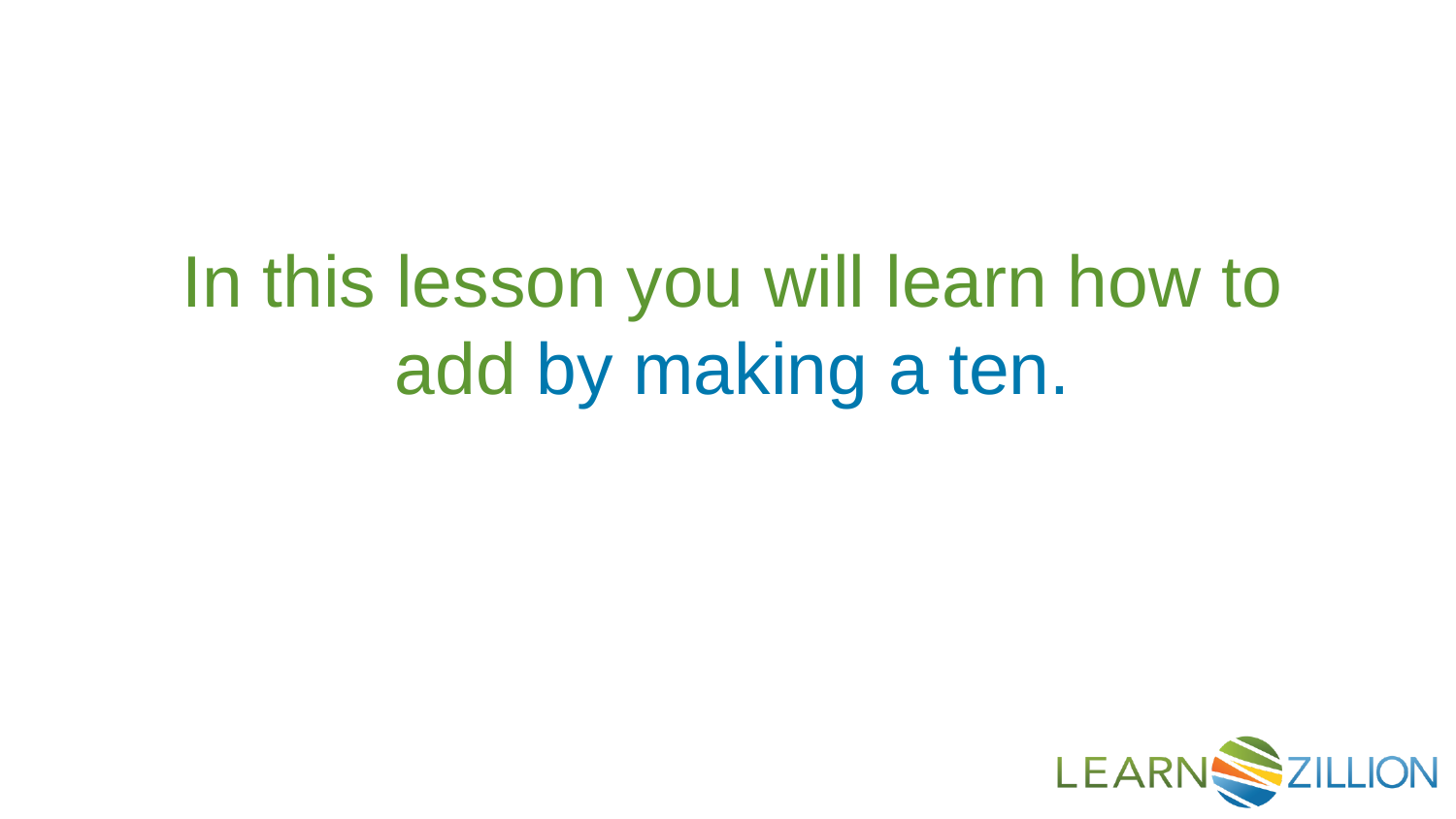

In this lesson you will learn how to add by making a ten.